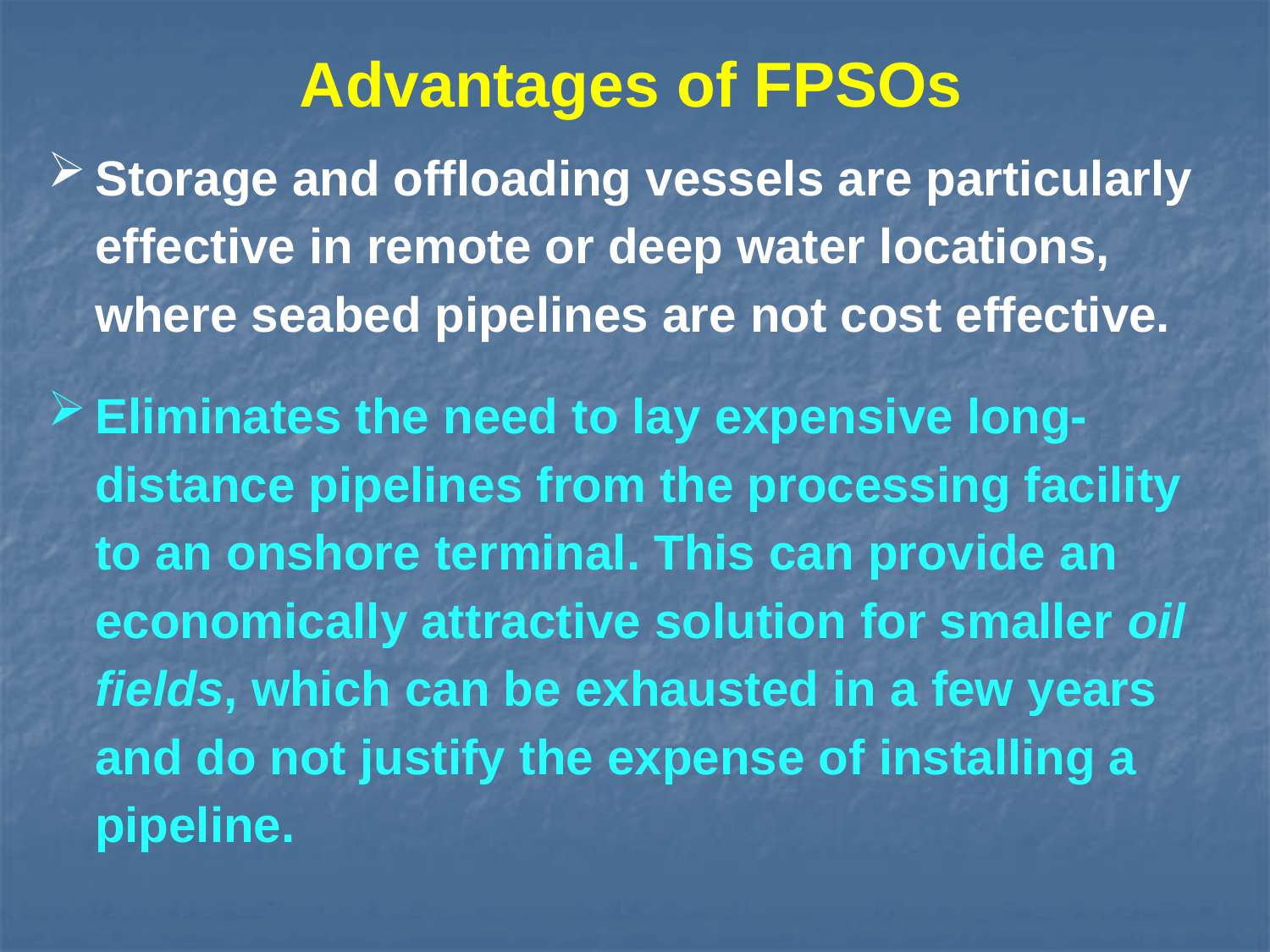

Advantages of FPSOs
Storage and offloading vessels are particularly effective in remote or deep water locations, where seabed pipelines are not cost effective.

Eliminates the need to lay expensive long-distance pipelines from the processing facility to an onshore terminal. This can provide an economically attractive solution for smaller oil fields, which can be exhausted in a few years and do not justify the expense of installing a pipeline.